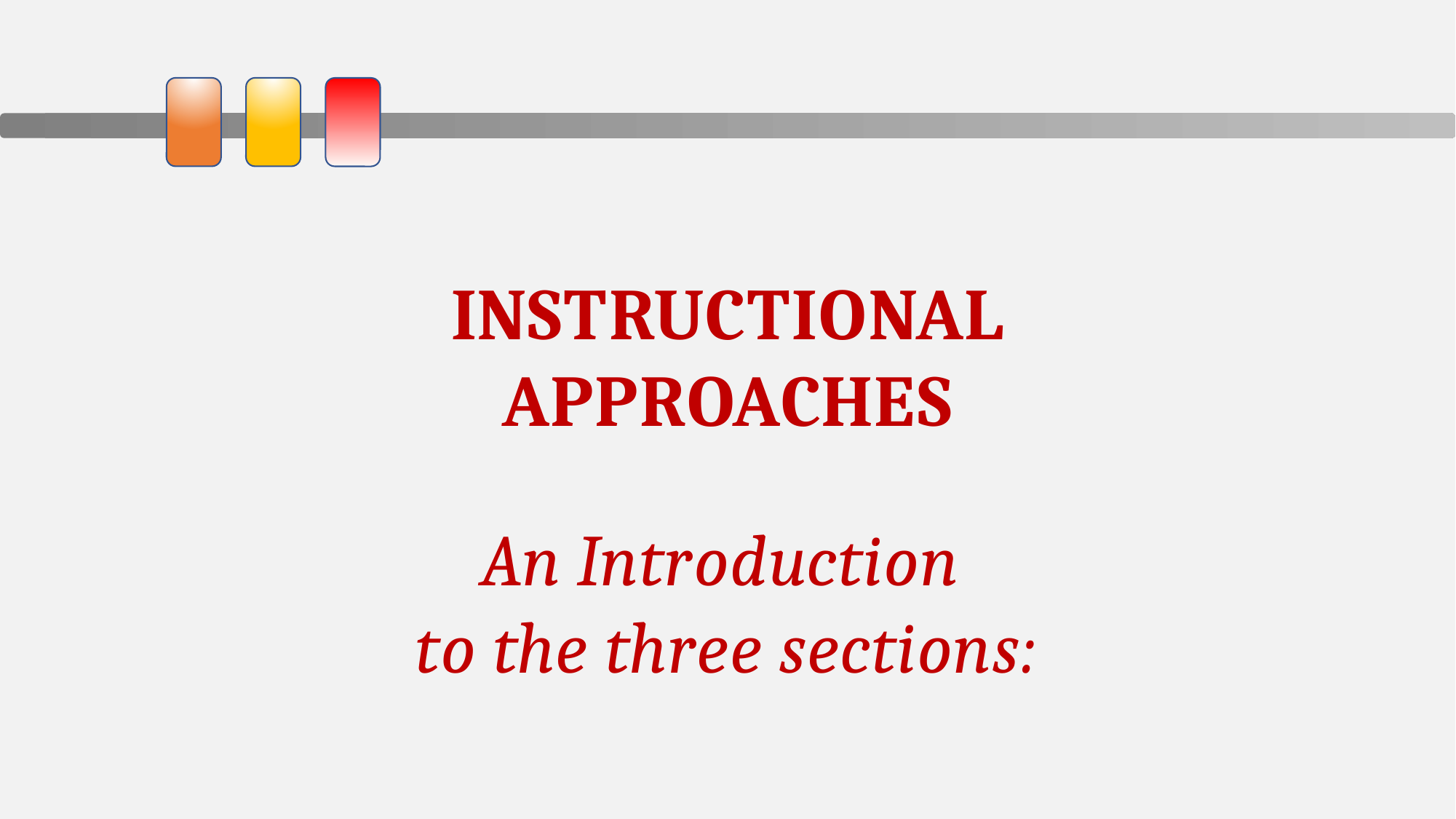

INSTRUCTIONAL
APPROACHES
An Introduction
to the three sections: